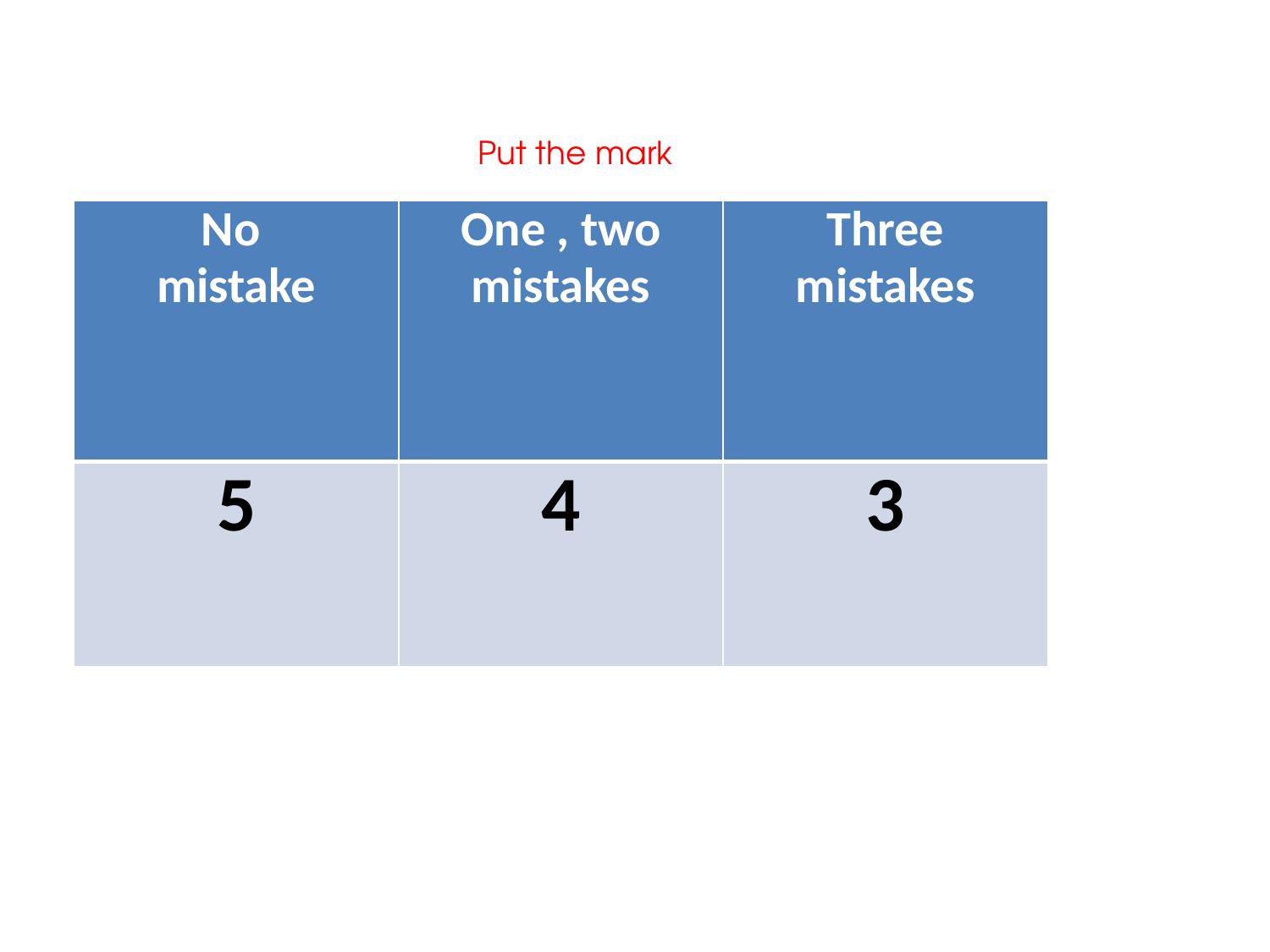

Put the mark
| No mistake | One , two mistakes | Three mistakes |
| --- | --- | --- |
| 5 | 4 | 3 |